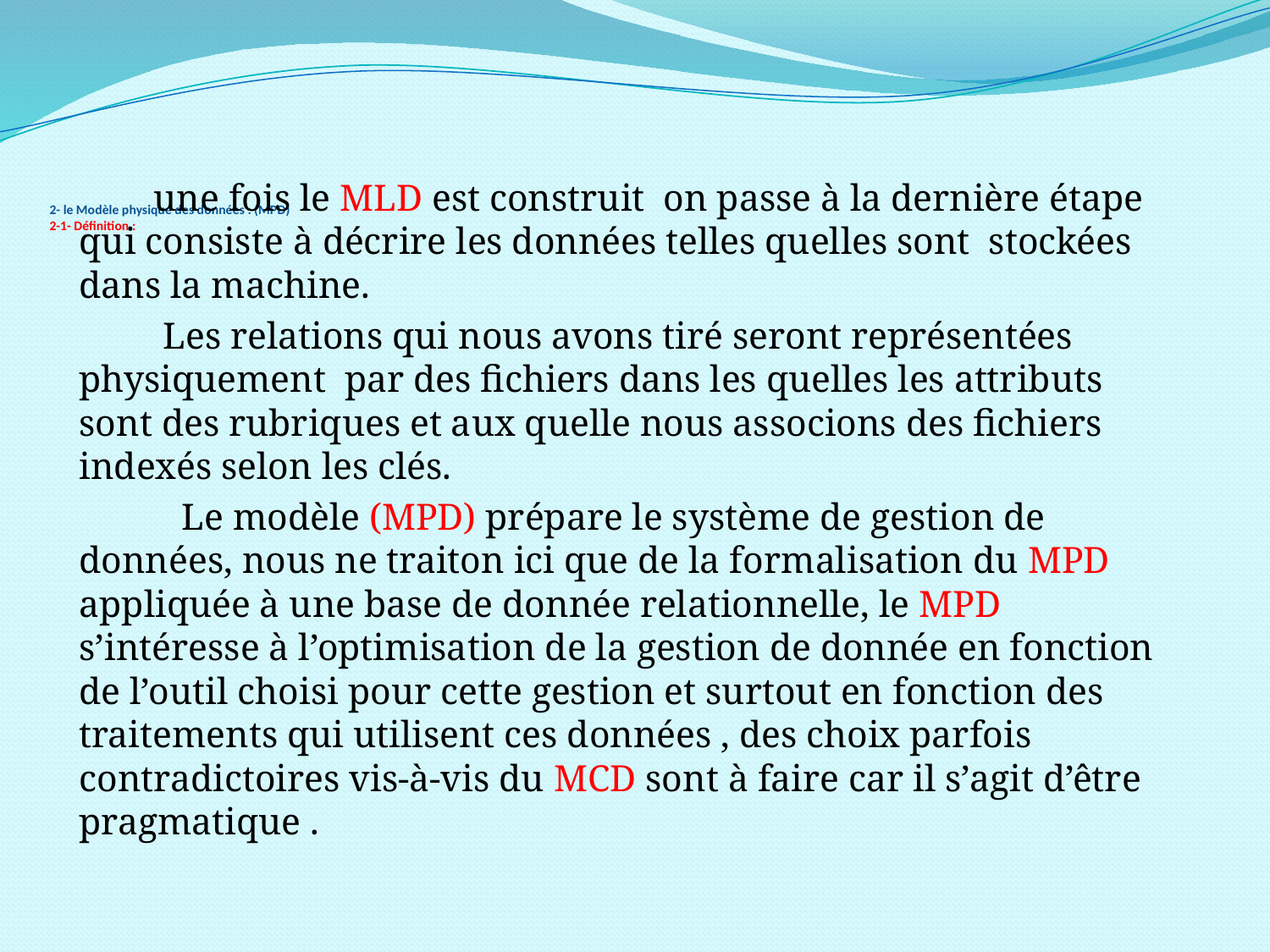

# 2- le Modèle physique des données : (MPD) 2-1- Définition :
        une fois le MLD est construit  on passe à la dernière étape qui consiste à décrire les données telles quelles sont  stockées dans la machine.
         Les relations qui nous avons tiré seront représentées physiquement  par des fichiers dans les quelles les attributs sont des rubriques et aux quelle nous associons des fichiers indexés selon les clés.
           Le modèle (MPD) prépare le système de gestion de données, nous ne traiton ici que de la formalisation du MPD appliquée à une base de donnée relationnelle, le MPD s’intéresse à l’optimisation de la gestion de donnée en fonction de l’outil choisi pour cette gestion et surtout en fonction des traitements qui utilisent ces données , des choix parfois contradictoires vis-à-vis du MCD sont à faire car il s’agit d’être pragmatique .